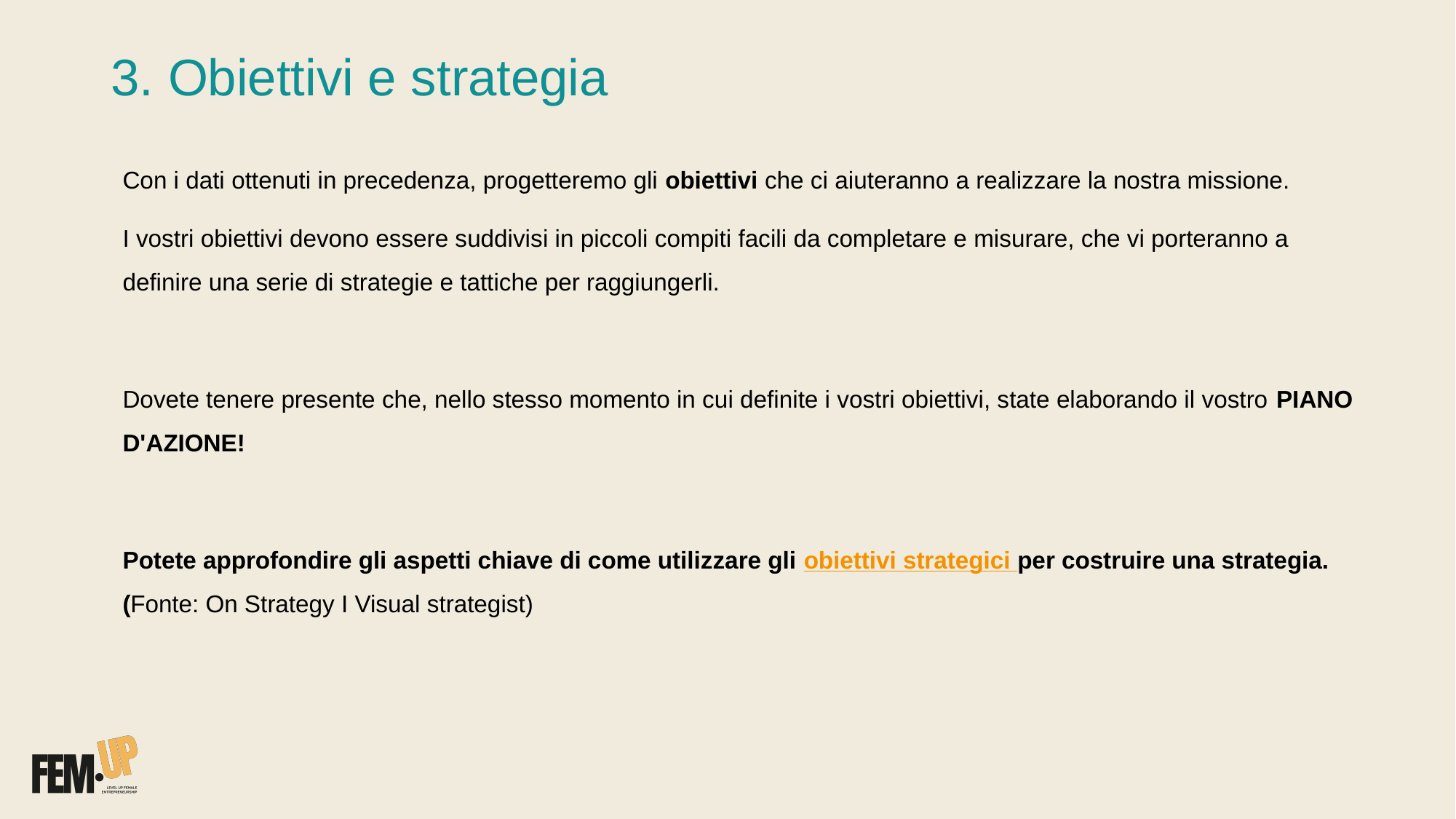

3. Obiettivi e strategia
Con i dati ottenuti in precedenza, progetteremo gli obiettivi che ci aiuteranno a realizzare la nostra missione.
I vostri obiettivi devono essere suddivisi in piccoli compiti facili da completare e misurare, che vi porteranno a definire una serie di strategie e tattiche per raggiungerli.

Dovete tenere presente che, nello stesso momento in cui definite i vostri obiettivi, state elaborando il vostro PIANO D'AZIONE!

Potete approfondire gli aspetti chiave di come utilizzare gli obiettivi strategici per costruire una strategia. (Fonte: On Strategy I Visual strategist)